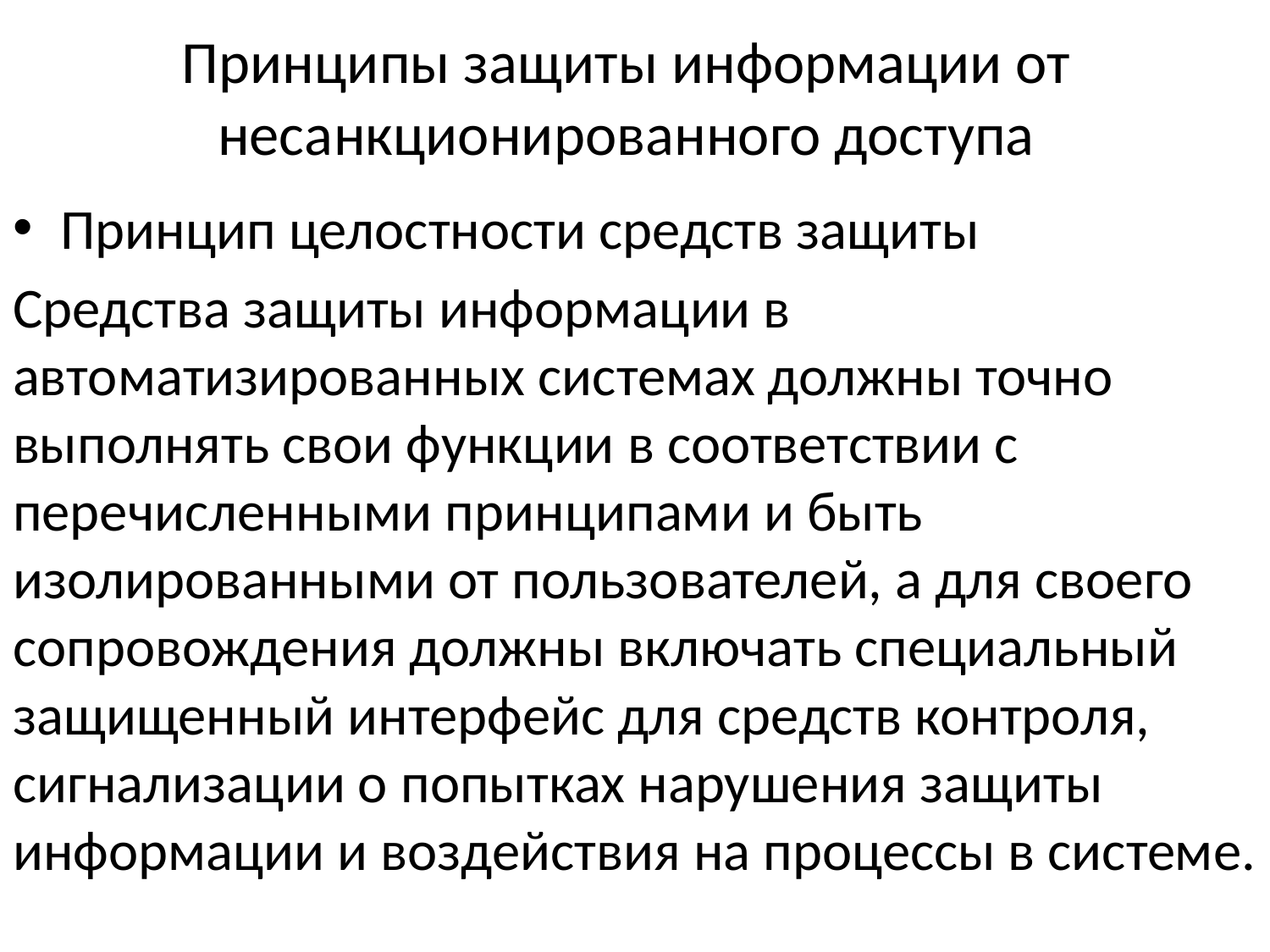

# Принципы защиты информации от несанкционированного доступа
Принцип целостности средств защиты
Средства защиты информации в автоматизированных системах должны точно выполнять свои функции в соответствии с перечисленными принципами и быть изолированными от пользователей, а для своего сопровождения должны включать специальный защищенный интерфейс для средств контроля, сигнализации о попытках нарушения защиты информации и воздействия на процессы в системе.